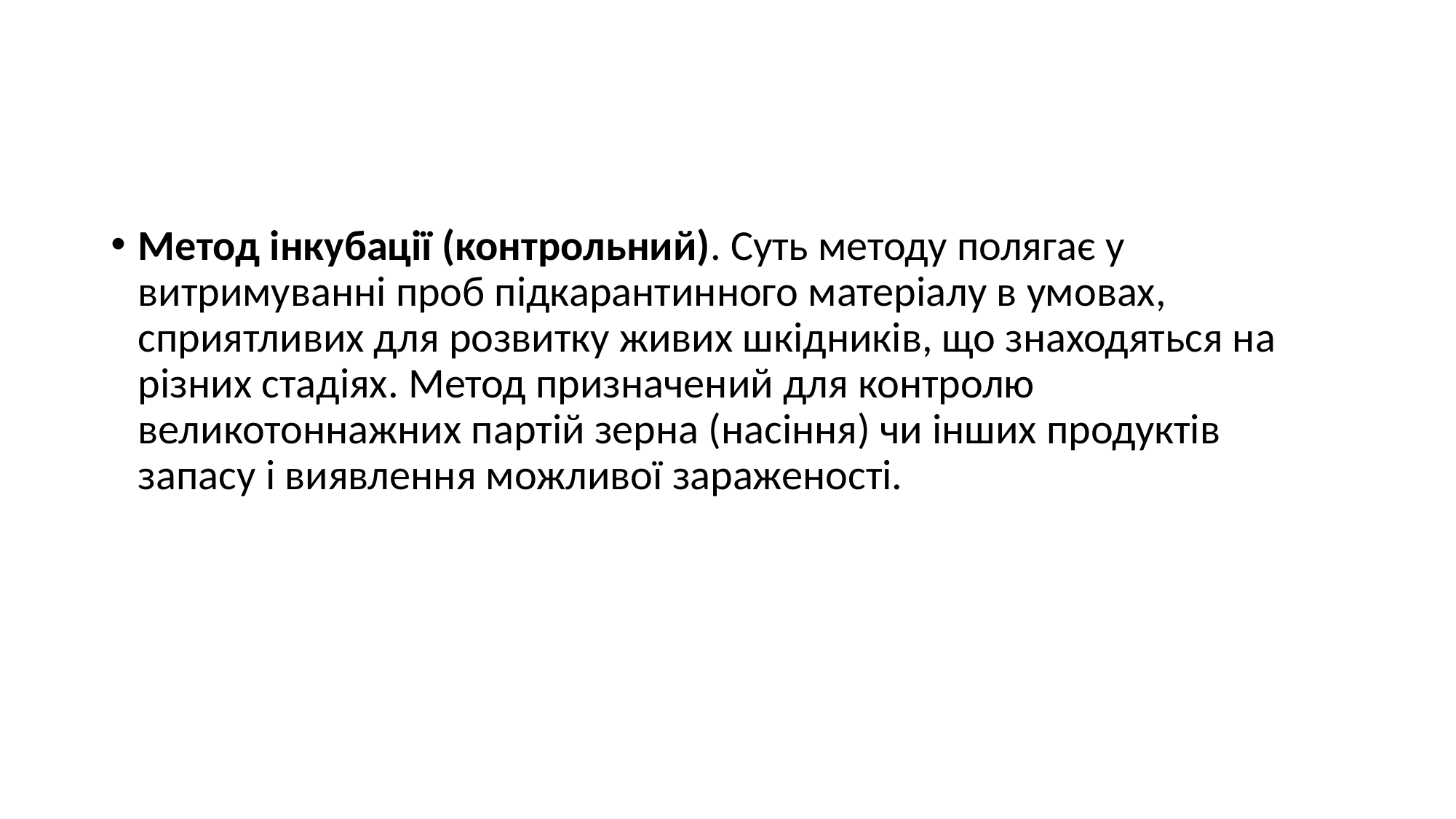

#
Метод інкубації (контрольний). Суть методу полягає у витримуванні проб підкарантинного матеріалу в умовах, сприятливих для розвитку живих шкідників, що знаходяться на різних стадіях. Метод призначений для контролю великотоннажних партій зерна (насіння) чи інших продуктів запасу і виявлення можливої зараженості.